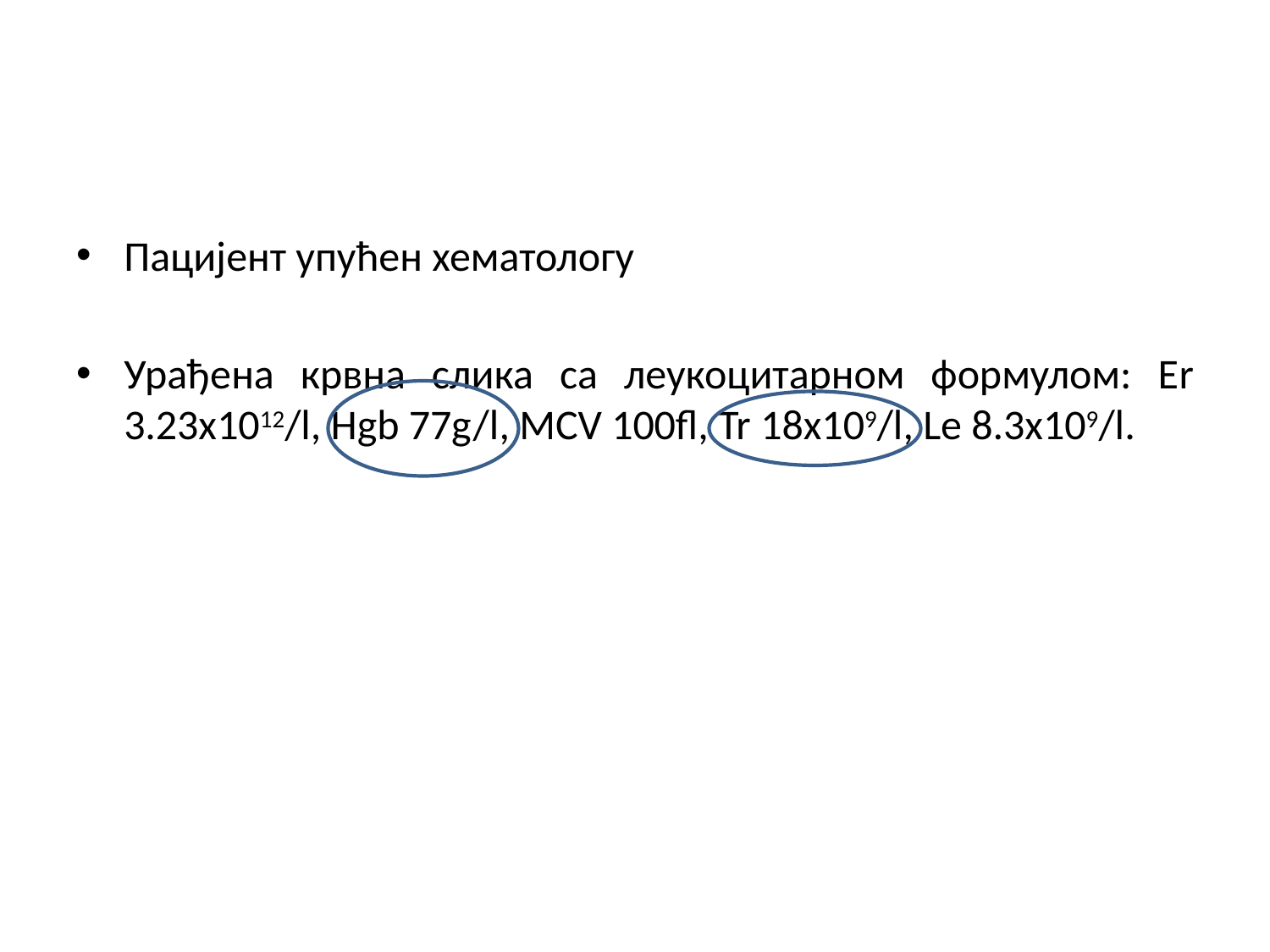

#
Пацијент упућен хематологу

Урађена крвна слика са леукоцитарном формулом: Еr 3.23x1012/l, Hgb 77g/l, МCV 100fl, Tr 18x109/l, Le 8.3x109/l.